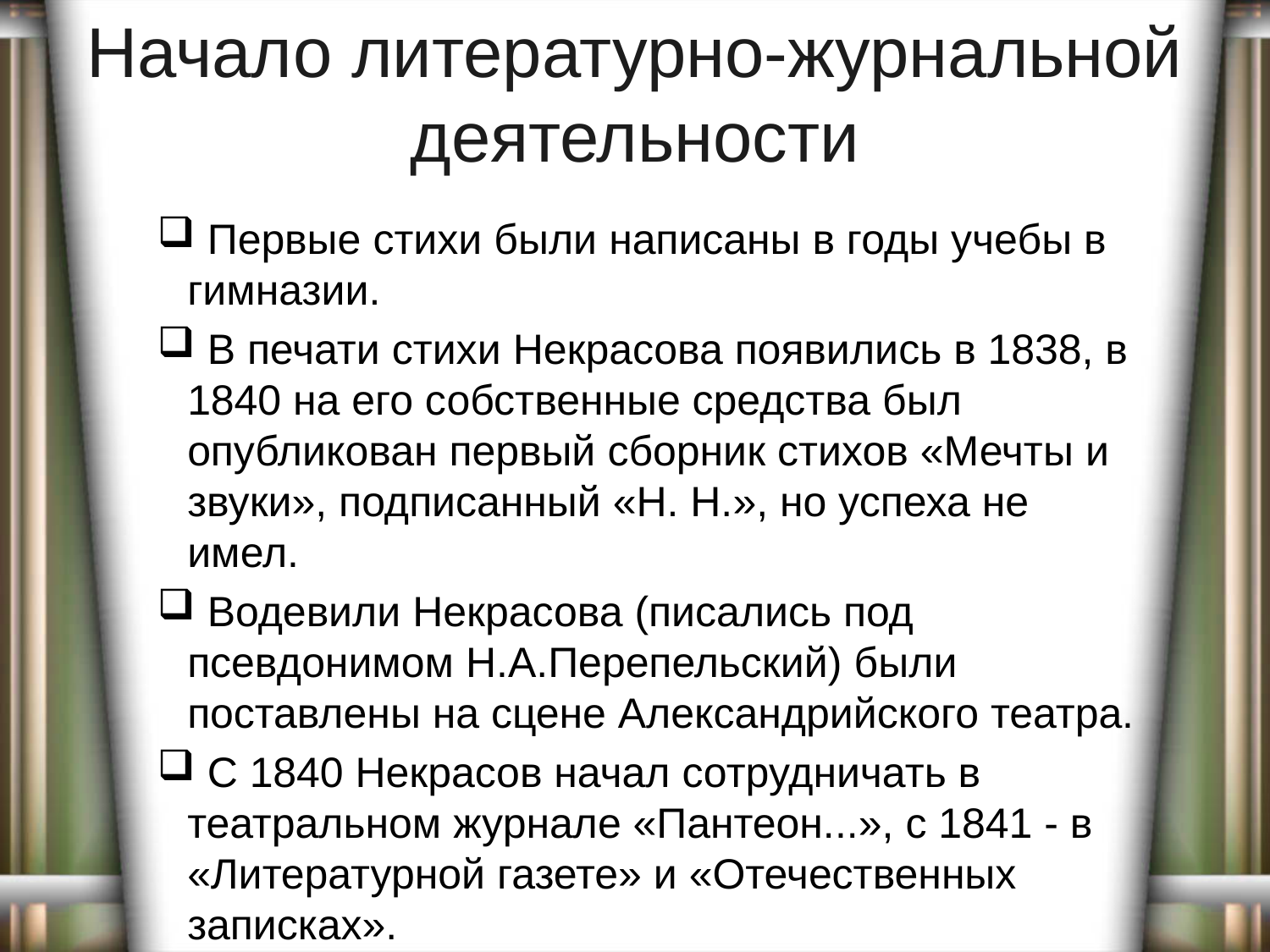

# Начало литературно-журнальной деятельности
 Первые стихи были написаны в годы учебы в гимназии.
 В печати стихи Некрасова появились в 1838, в 1840 на его собственные средства был опубликован первый сборник стихов «Мечты и звуки», подписанный «Н. Н.», но успеха не имел.
 Водевили Некрасова (писались под псевдонимом Н.А.Перепельский) были поставлены на сцене Александрийского театра.
 С 1840 Некрасов начал сотрудничать в театральном журнале «Пантеон...», с 1841 - в «Литературной газете» и «Отечественных записках».